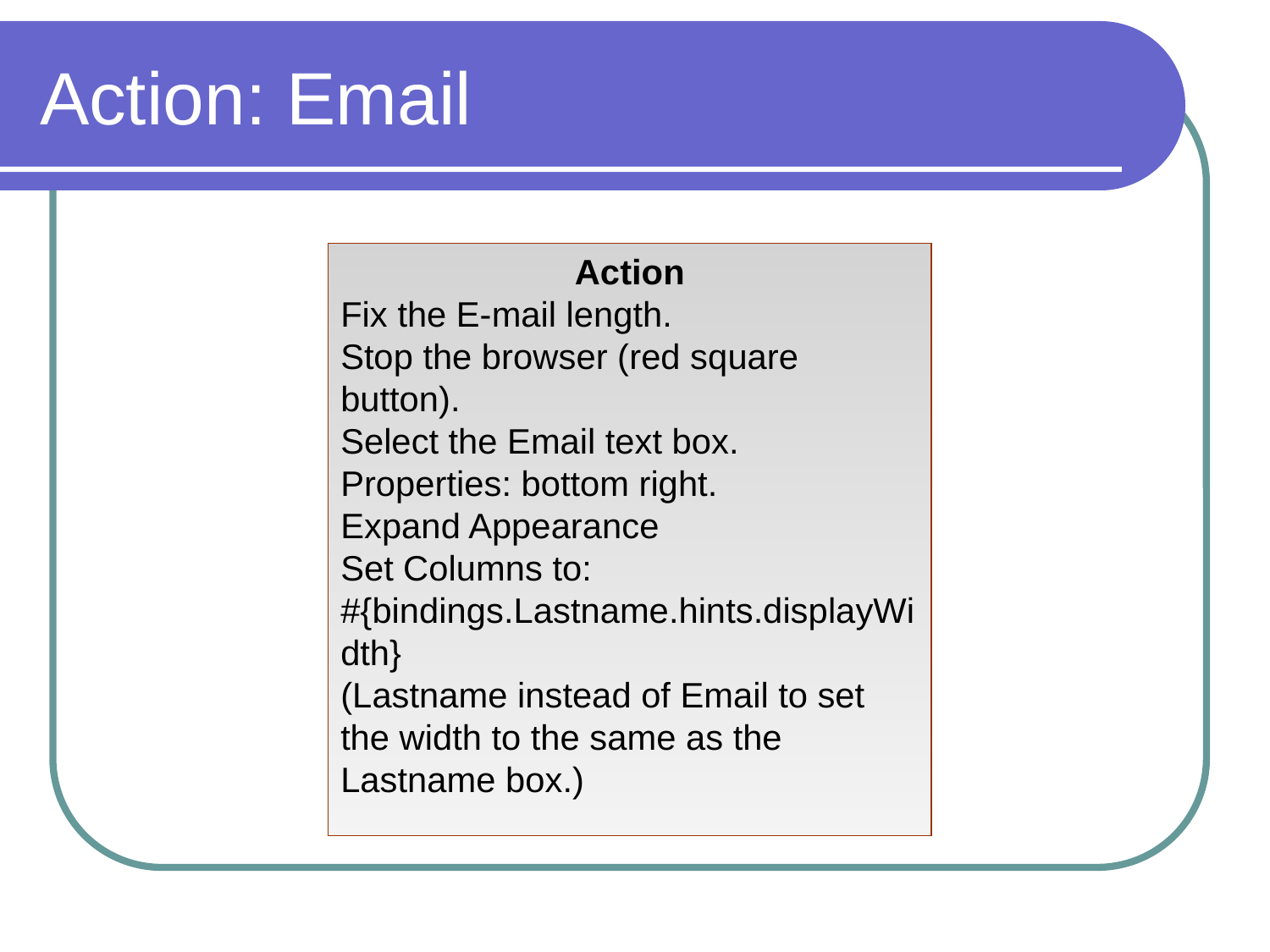

# Action: Email
Action
Fix the E-mail length.
Stop the browser (red square button).
Select the Email text box.
Properties: bottom right.
Expand Appearance
Set Columns to: #{bindings.Lastname.hints.displayWidth}
(Lastname instead of Email to set the width to the same as the Lastname box.)